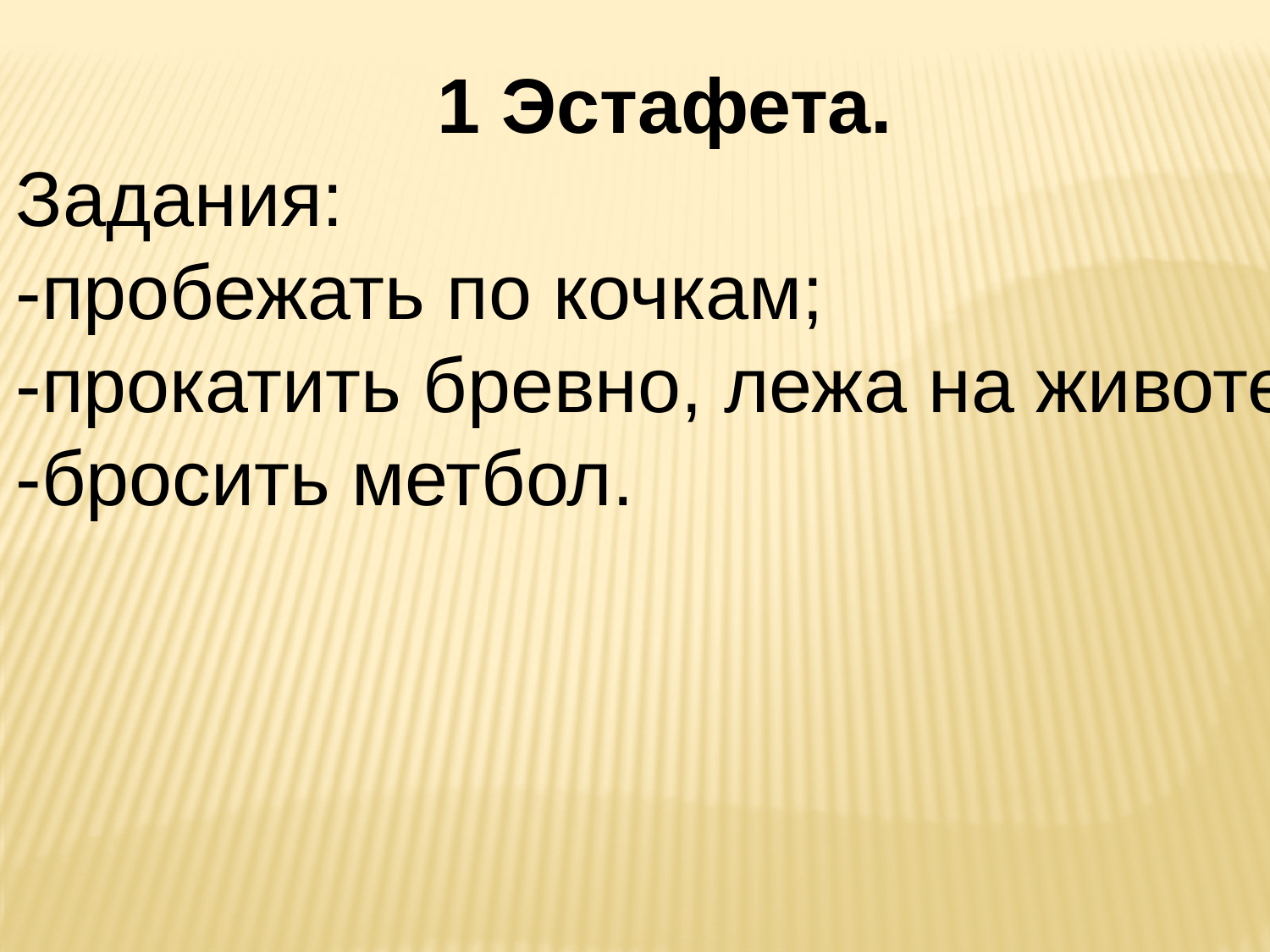

1 Эстафета.
Задания:
-пробежать по кочкам;
-прокатить бревно, лежа на животе;
-бросить метбол.